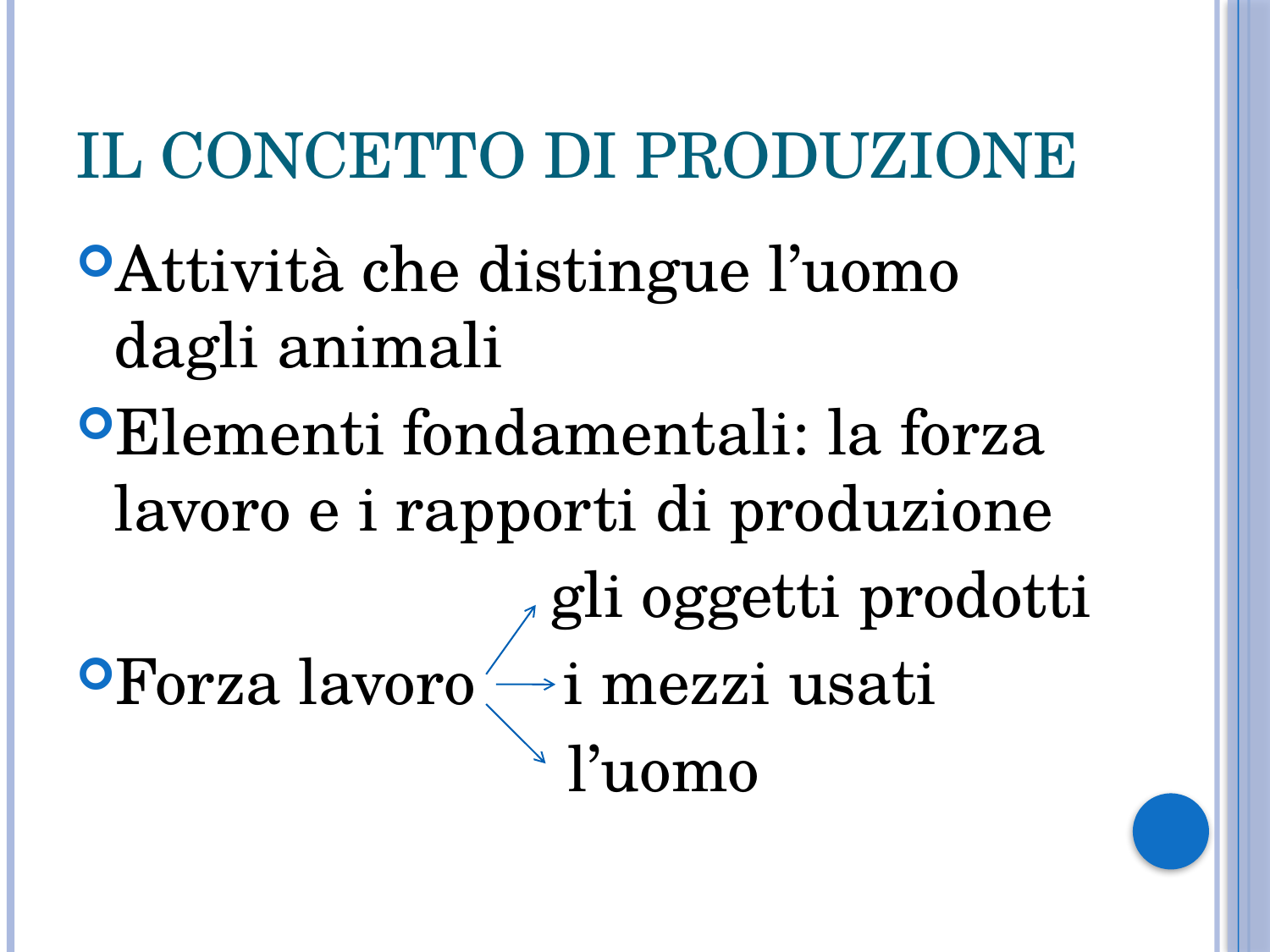

# Il concetto di produzione
Attività che distingue l’uomo dagli animali
Elementi fondamentali: la forza lavoro e i rapporti di produzione
                           gli oggetti prodotti
Forza lavoro     i mezzi usati
                            l’uomo